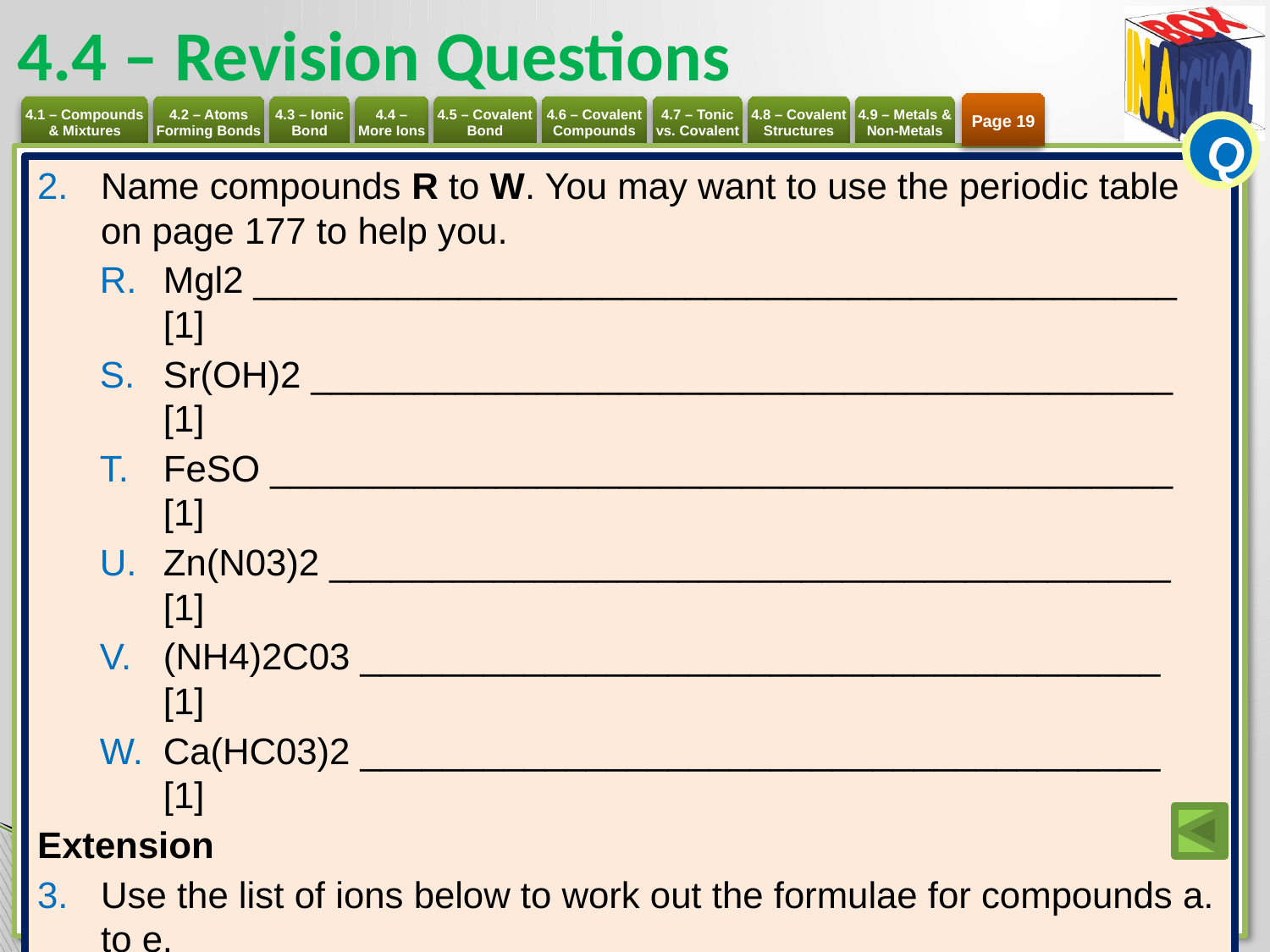

# 4.4 – Revision Questions
Page 19
Q
Name compounds R to W. You may want to use the periodic table on page 177 to help you.
Mgl2 _____________________________________________	[1]
Sr(OH)2 __________________________________________	[1]
FeSO ____________________________________________	[1]
Zn(N03)2 _________________________________________	[1]
(NH4)2C03 _______________________________________ 	[1]
Ca(HC03)2 _______________________________________ 	[1]
Extension
Use the list of ions below to work out the formulae for compounds a. to e.
manganate(VII), Mn04- 	peroxide, 022- 	phosphate, PO43- sulfite, SO32-
a. potassium manganate(VII) 	b. sodium peroxide
c. calcium phosphate		d. calcium sulfite
e. sodium phosphate 				[5]